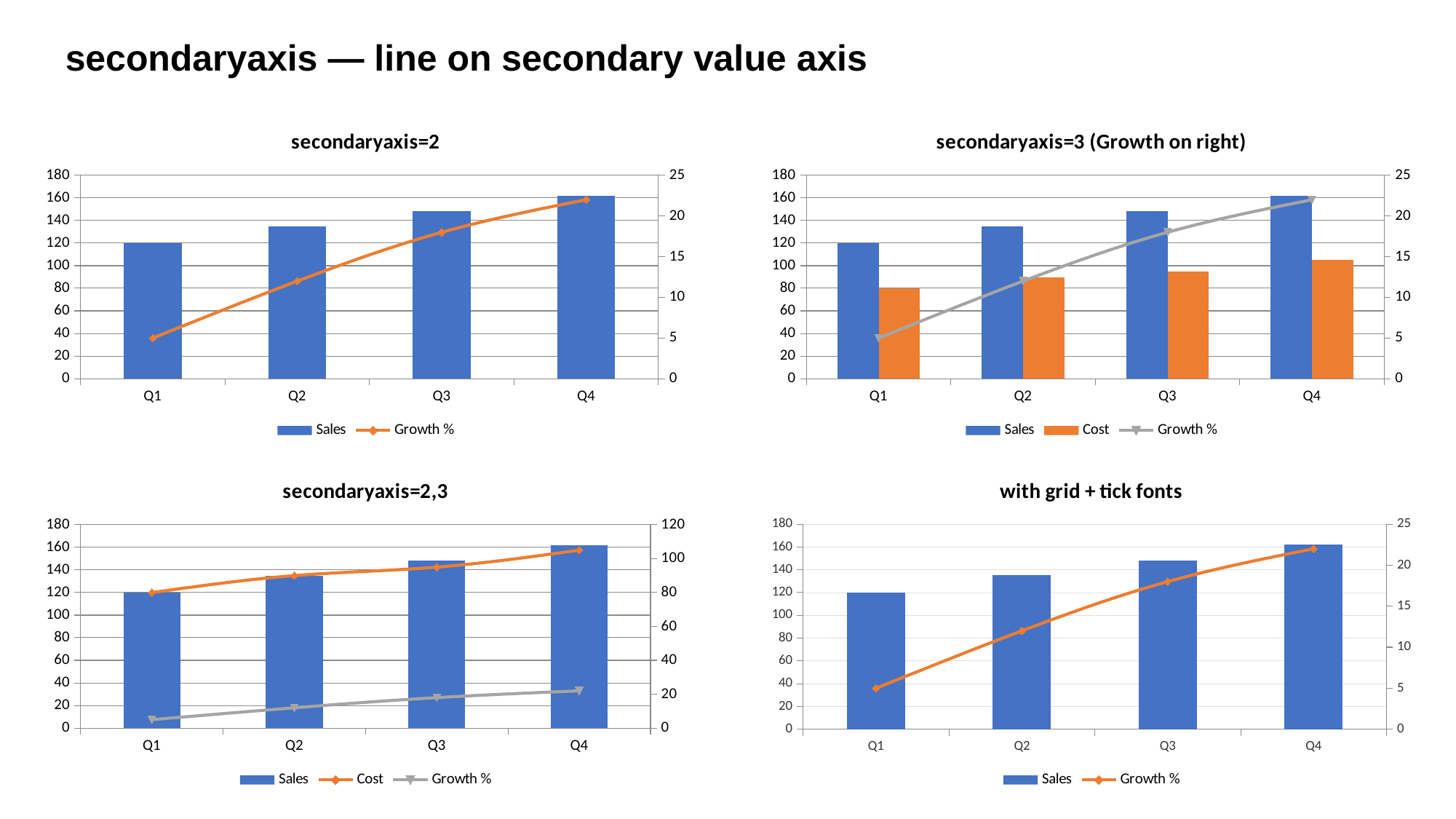

secondaryaxis — line on secondary value axis

### Chart: secondaryaxis=2

| Category |  |  |
|---|---|---|
| Q1 | 120.0 | 5.0 |
| Q2 | 135.0 | 12.0 |
| Q3 | 148.0 | 18.0 |
| Q4 | 162.0 | 22.0 |

### Chart: secondaryaxis=3 (Growth on right)

| Category |  |  |  |
|---|---|---|---|
| Q1 | 120.0 | 80.0 | 5.0 |
| Q2 | 135.0 | 90.0 | 12.0 |
| Q3 | 148.0 | 95.0 | 18.0 |
| Q4 | 162.0 | 105.0 | 22.0 |

### Chart: secondaryaxis=2,3

| Category |  |  |  |
|---|---|---|---|
| Q1 | 120.0 | 80.0 | 5.0 |
| Q2 | 135.0 | 90.0 | 12.0 |
| Q3 | 148.0 | 95.0 | 18.0 |
| Q4 | 162.0 | 105.0 | 22.0 |

### Chart: with grid + tick fonts

| Category |  |  |
|---|---|---|
| Q1 | 120.0 | 5.0 |
| Q2 | 135.0 | 12.0 |
| Q3 | 148.0 | 18.0 |
| Q4 | 162.0 | 22.0 |